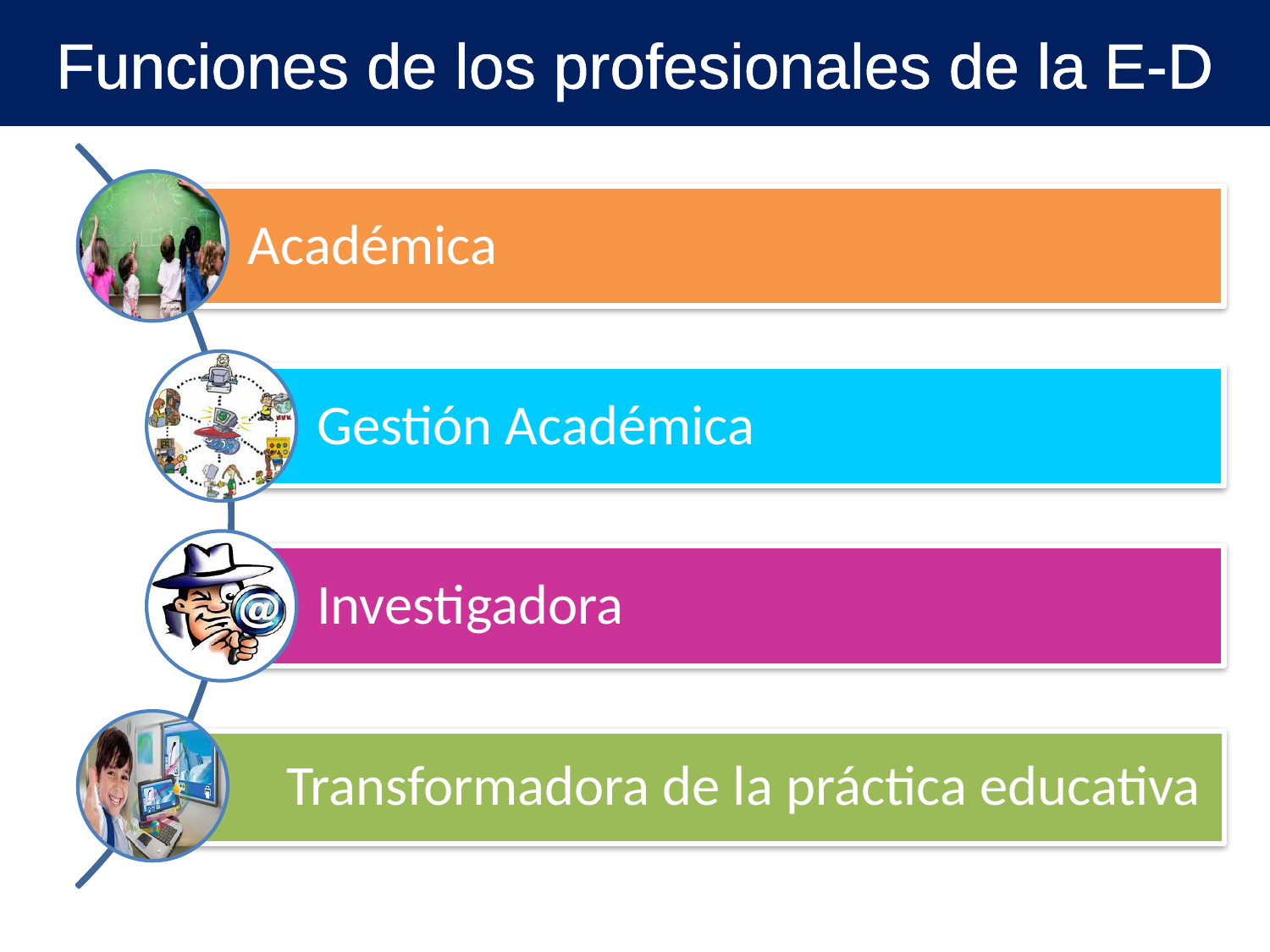

# Funciones de los profesionales de la E-D
Académica
Gestión Académica
Investigadora
Transformadora de la práctica educativa